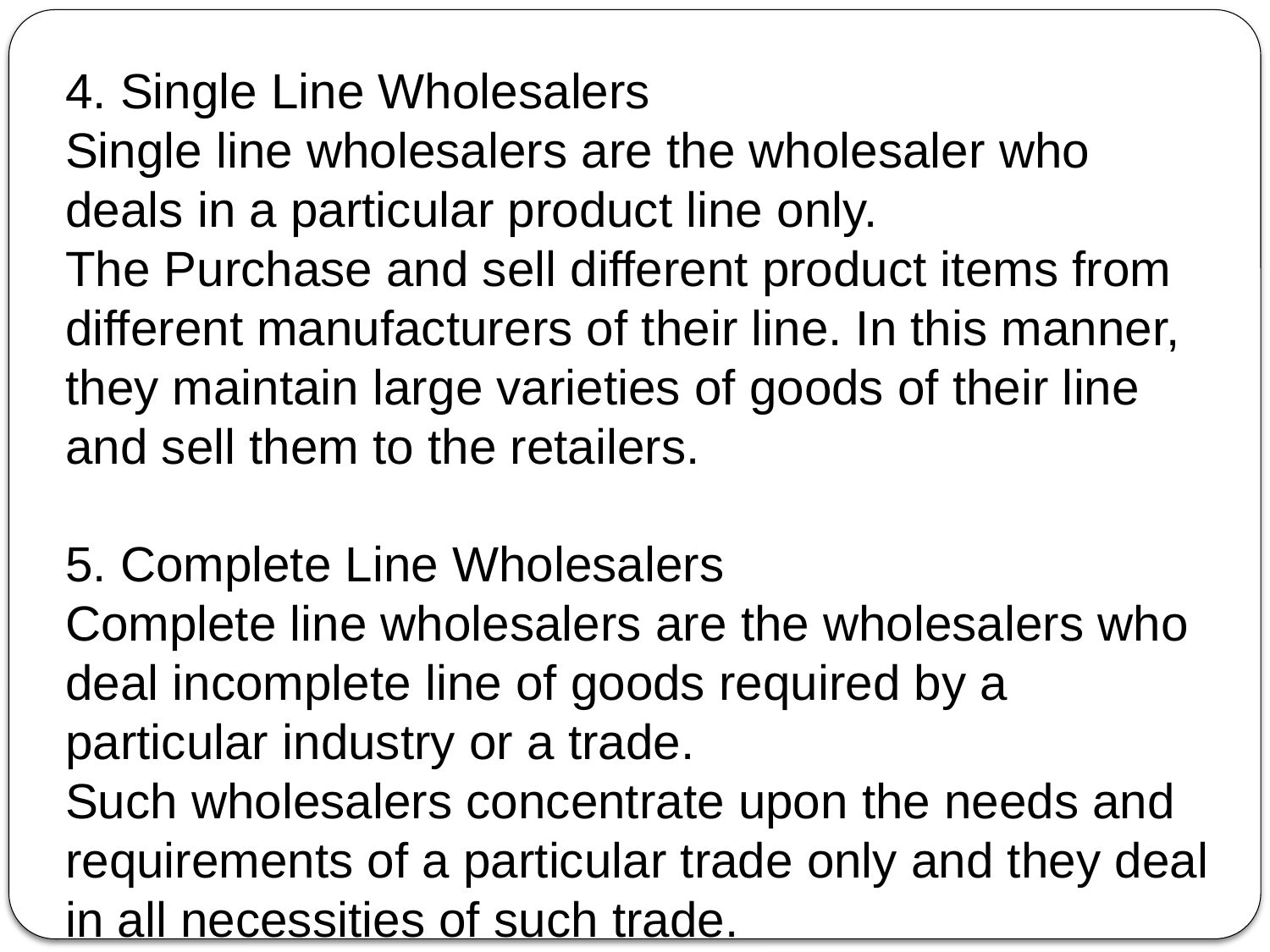

4. Single Line Wholesalers
Single line wholesalers are the wholesaler who deals in a particular product line only.
The Purchase and sell different product items from different manufacturers of their line. In this manner, they maintain large varieties of goods of their line and sell them to the retailers.

5. Complete Line Wholesalers
Complete line wholesalers are the wholesalers who deal incomplete line of goods required by a particular industry or a trade.
Such wholesalers concentrate upon the needs and requirements of a particular trade only and they deal in all necessities of such trade.